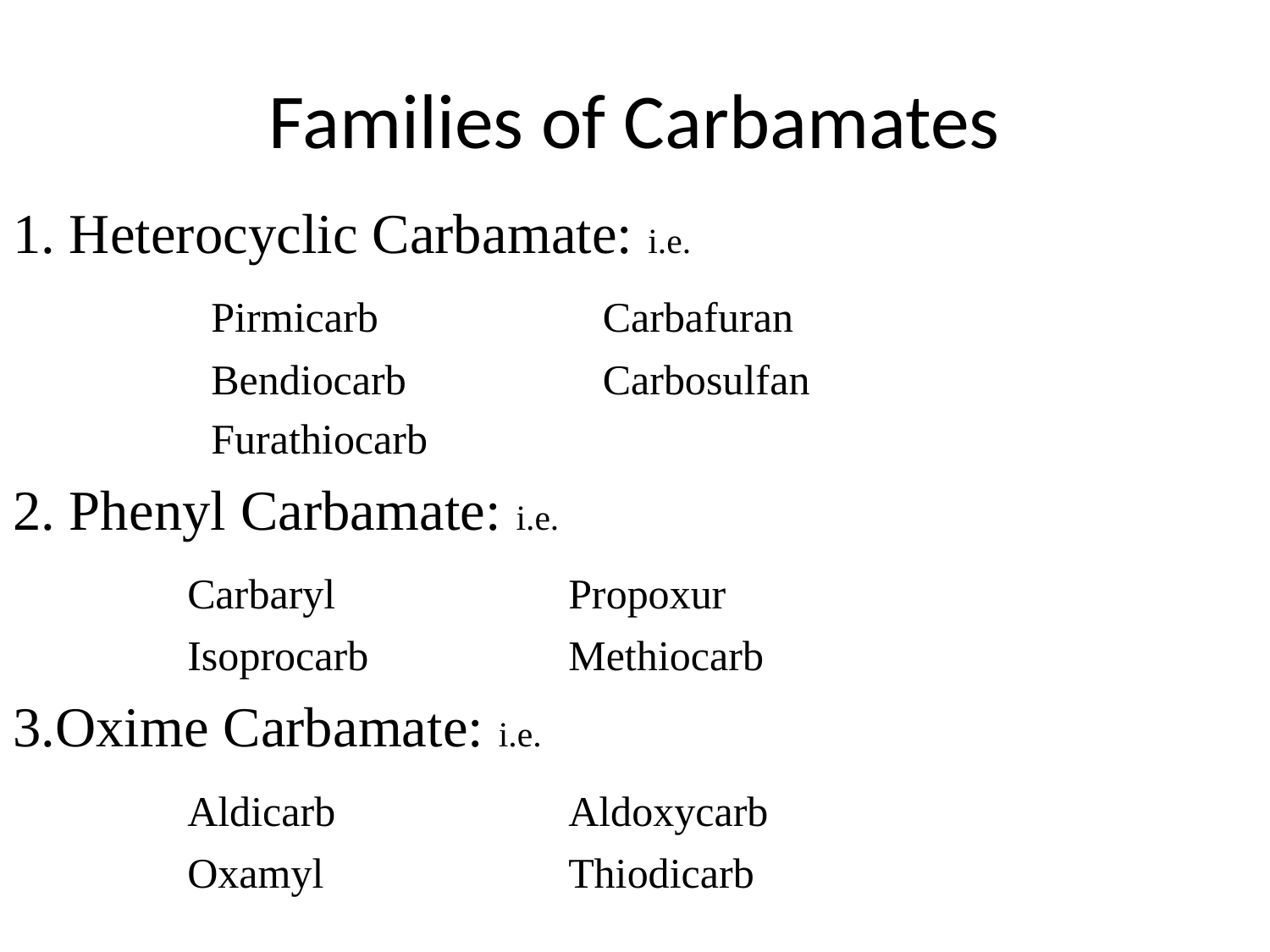

# Families of Carbamates
1. Heterocyclic Carbamate: i.e.
		Pirmicarb		 Carbafuran
		Bendiocarb		 Carbosulfan
		Furathiocarb
2. Phenyl Carbamate: i.e.
 		Carbaryl		Propoxur
		Isoprocarb		Methiocarb
3.Oxime Carbamate: i.e.
		Aldicarb		Aldoxycarb
 		Oxamyl		Thiodicarb